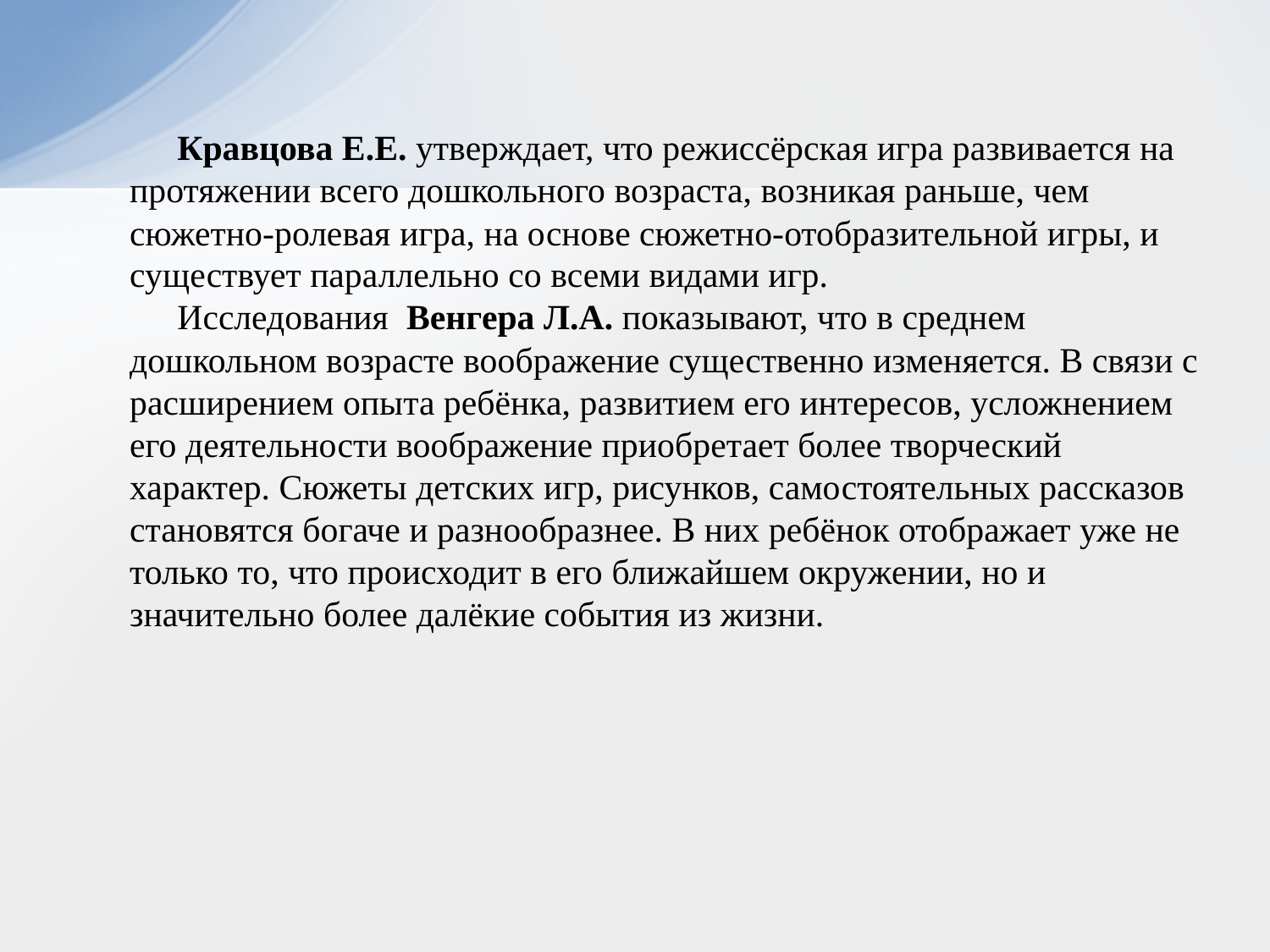

Кравцова Е.Е. утверждает, что режиссёрская игра развивается на протяжении всего дошкольного возраста, возникая раньше, чем сюжетно-ролевая игра, на основе сюжетно-отобразительной игры, и существует параллельно со всеми видами игр.
Исследования  Венгера Л.А. показывают, что в среднем дошкольном возрасте воображение существенно изменяется. В связи с расширением опыта ребёнка, развитием его интересов, усложнением его деятельности воображение приобретает более творческий характер. Сюжеты детских игр, рисунков, самостоятельных рассказов становятся богаче и разнообразнее. В них ребёнок отображает уже не только то, что происходит в его ближайшем окружении, но и значительно более далёкие события из жизни.